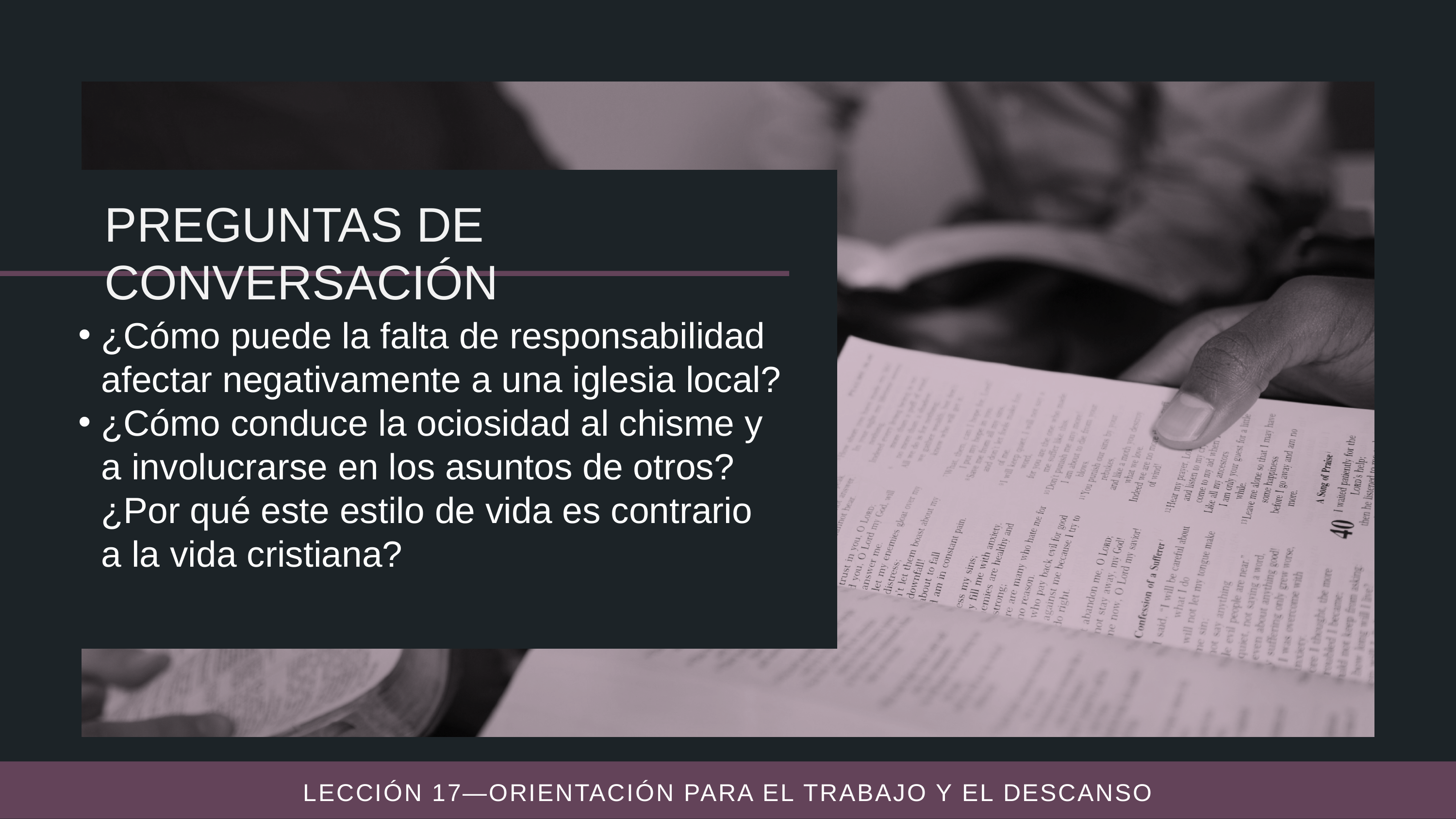

¿Cómo puede la falta de responsabilidad afectar negativamente a una iglesia local?
¿Cómo conduce la ociosidad al chisme y a involucrarse en los asuntos de otros?
¿Por qué este estilo de vida es contrario a la vida cristiana?